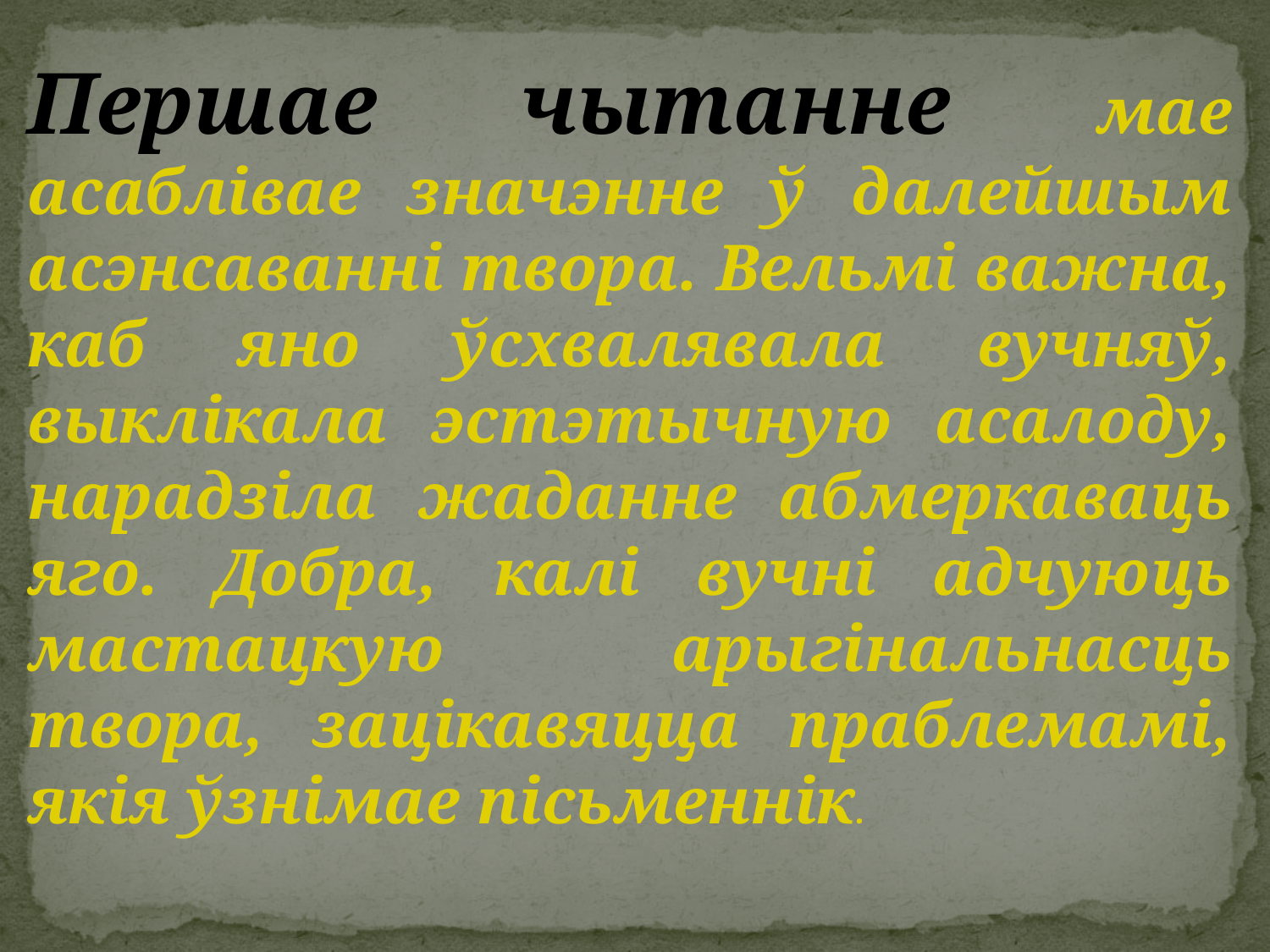

Першае чытанне мае асаблівае значэнне ў далейшым асэнсаванні твора. Вельмі важна, каб яно ўсхвалявала вучняў, выклікала эстэтычную асалоду, нарадзіла жаданне абмеркаваць яго. Добра, калі вучні адчуюць мастацкую арыгінальнасць твора, зацікавяцца праблемамі, якія ўзнімае пісьменнік.
#